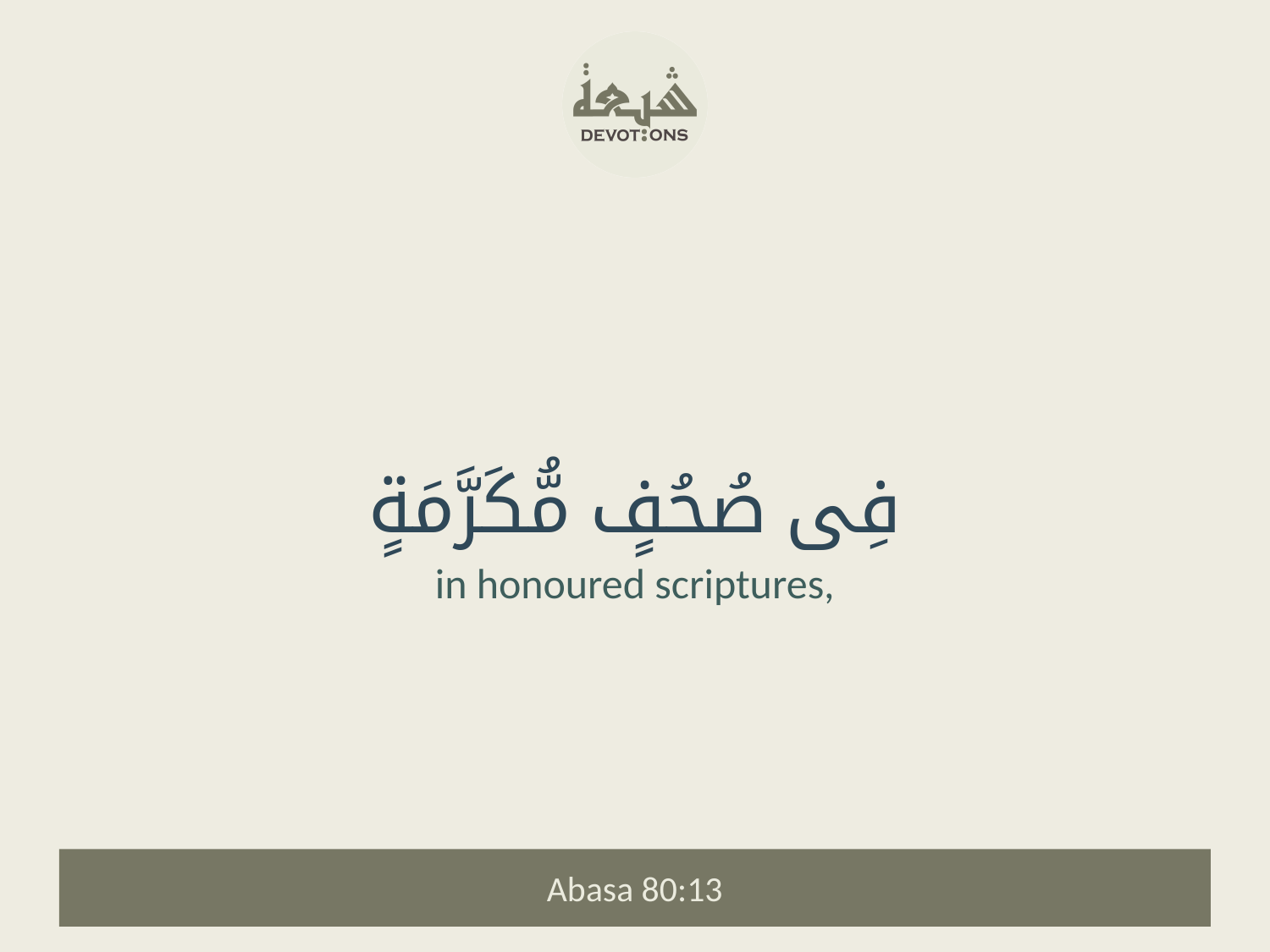

فِى صُحُفٍ مُّكَرَّمَةٍ
in honoured scriptures,
Abasa 80:13